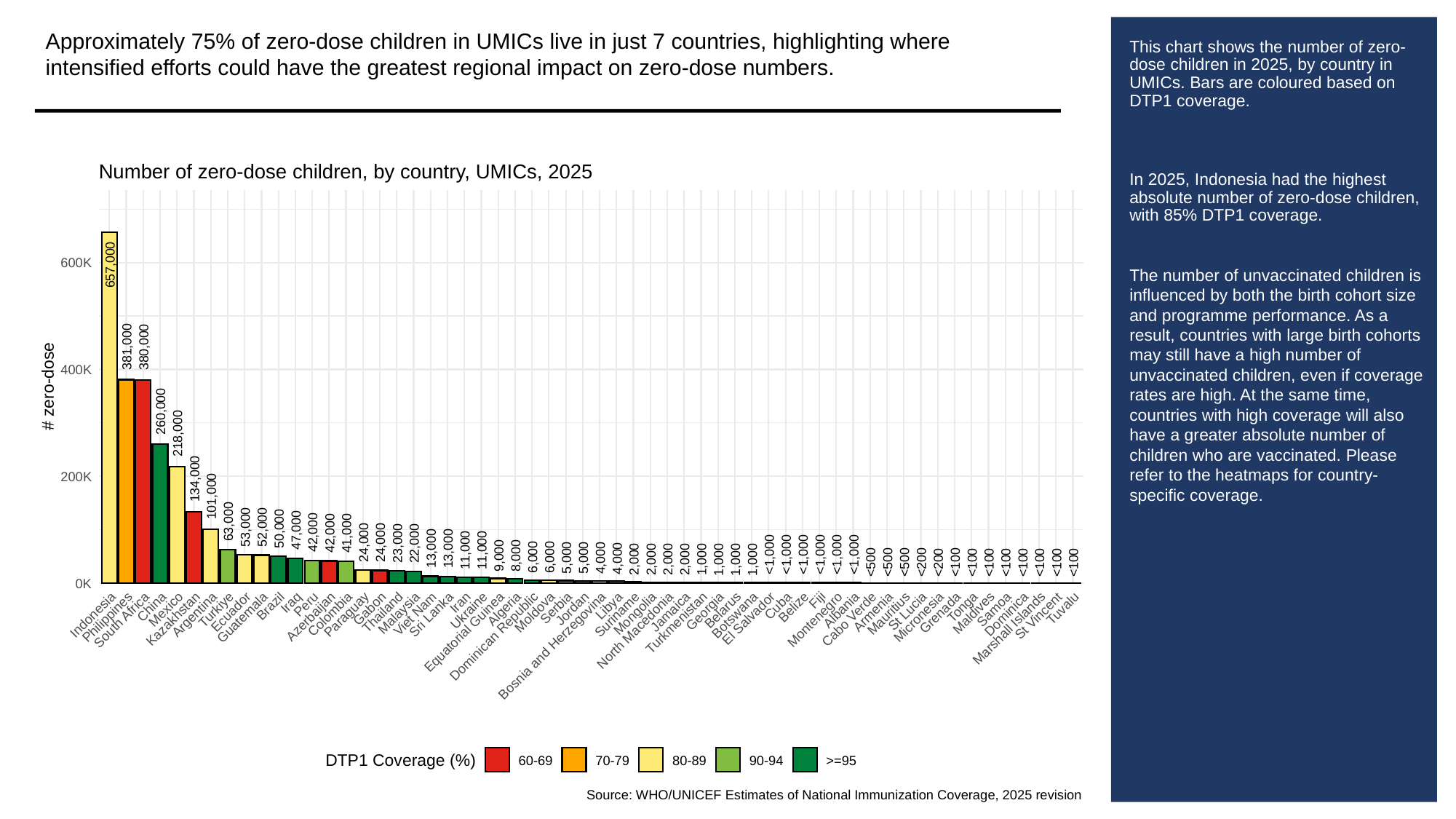

Approximately 75% of zero-dose children in UMICs live in just 7 countries, highlighting where intensified efforts could have the greatest regional impact on zero-dose numbers.
# This chart shows the number of zero-dose children in 2025, by country in UMICs. Bars are coloured based on DTP1 coverage.

In 2025, Indonesia had the highest absolute number of zero-dose children, with 85% DTP1 coverage.

The number of unvaccinated children is influenced by both the birth cohort size and programme performance. As a result, countries with large birth cohorts may still have a high number of unvaccinated children, even if coverage rates are high. At the same time, countries with high coverage will also have a greater absolute number of children who are vaccinated. Please refer to the heatmaps for country-specific coverage.

Number of zero-dose children, by country, UMICs, 2025

600K
657,000

381,000
380,000
400K

# zero-dose
260,000

218,000

200K
134,000

101,000

63,000
53,000
52,000
50,000
47,000
42,000
42,000
41,000

24,000
24,000
23,000
22,000
13,000
13,000
11,000
11,000

<1,000
<1,000
<1,000
<1,000
<1,000
<1,000
9,000
8,000
6,000
6,000
5,000
5,000
4,000
4,000
2,000

2,000
2,000
2,000
1,000

1,000
1,000
1,000

<500
<500
<500
<200
<200
<100
<100
<100
<100
<100
<100
<100
<100

0K

Fiji
Iraq
Iran
Peru
Libya
Cuba
Brazil
China
Belize
Tonga
Serbia
Tuvalu
Gabon
Jordan
Algeria
Mexico
Samoa
Turkiye
Albania
Belarus
Ukraine
Georgia
St Lucia
Jamaica
Armenia
Ecuador
Moldova
Thailand
Grenada
Malaysia
Maldives
Mauritius
Mongolia
Viet Nam
Dominica
Colombia
Sri Lanka
Suriname
Argentina
Paraguay
Indonesia
Botswana
St Vincent
Azerbaijan
Micronesia
Philippines
Guatemala
El Salvador
Kazakhstan
Cabo Verde
Montenegro
South Africa
Turkmenistan
Marshall Islands
North Macedonia
Equatorial Guinea
Dominican Republic
Bosnia and Herzegovina

DTP1 Coverage (%)
60-69
70-79
80-89
90-94
>=95
Source: WHO/UNICEF Estimates of National Immunization Coverage, 2025 revision